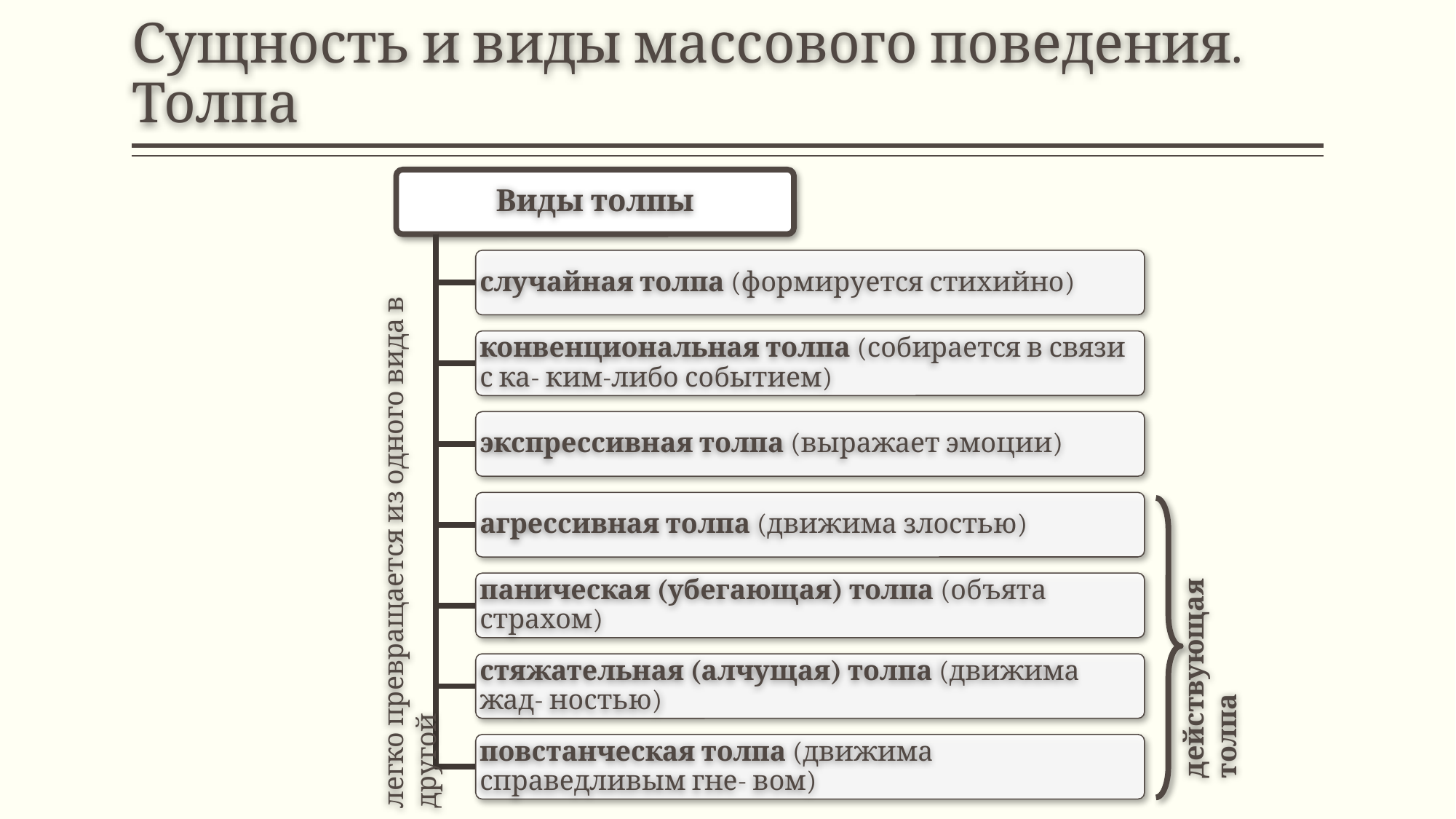

# Сущность и виды массового поведения. Толпа

Виды толпы

случайная толпа (формируется стихийно)

конвенциональная толпа (собирается в связи с ка- ким-либо событием)

экспрессивная толпа (выражает эмоции)

агрессивная толпа (движима злостью)

паническая (убегающая) толпа (объята страхом)

стяжательная (алчущая) толпа (движима жад- ностью)

повстанческая толпа (движима справедливым гне- вом)

легко превращается из одного вида в другой
действующая толпа